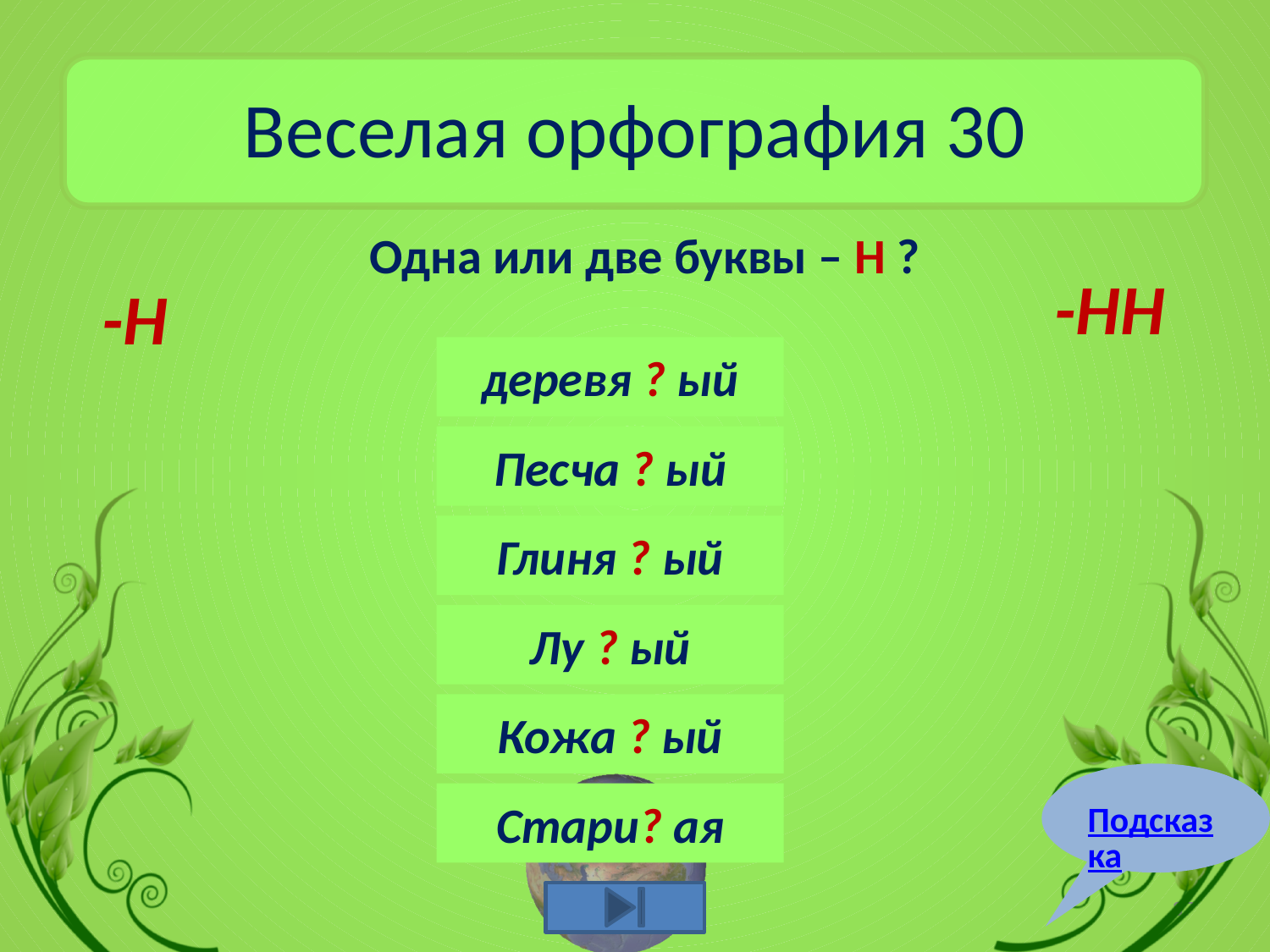

# Веселая орфография 30
Одна или две буквы – Н ?
-НН
-Н
деревя ? ый
Песча ? ый
Глиня ? ый
Лу ? ый
Кожа ? ый
Подсказка
Стари? ая
37